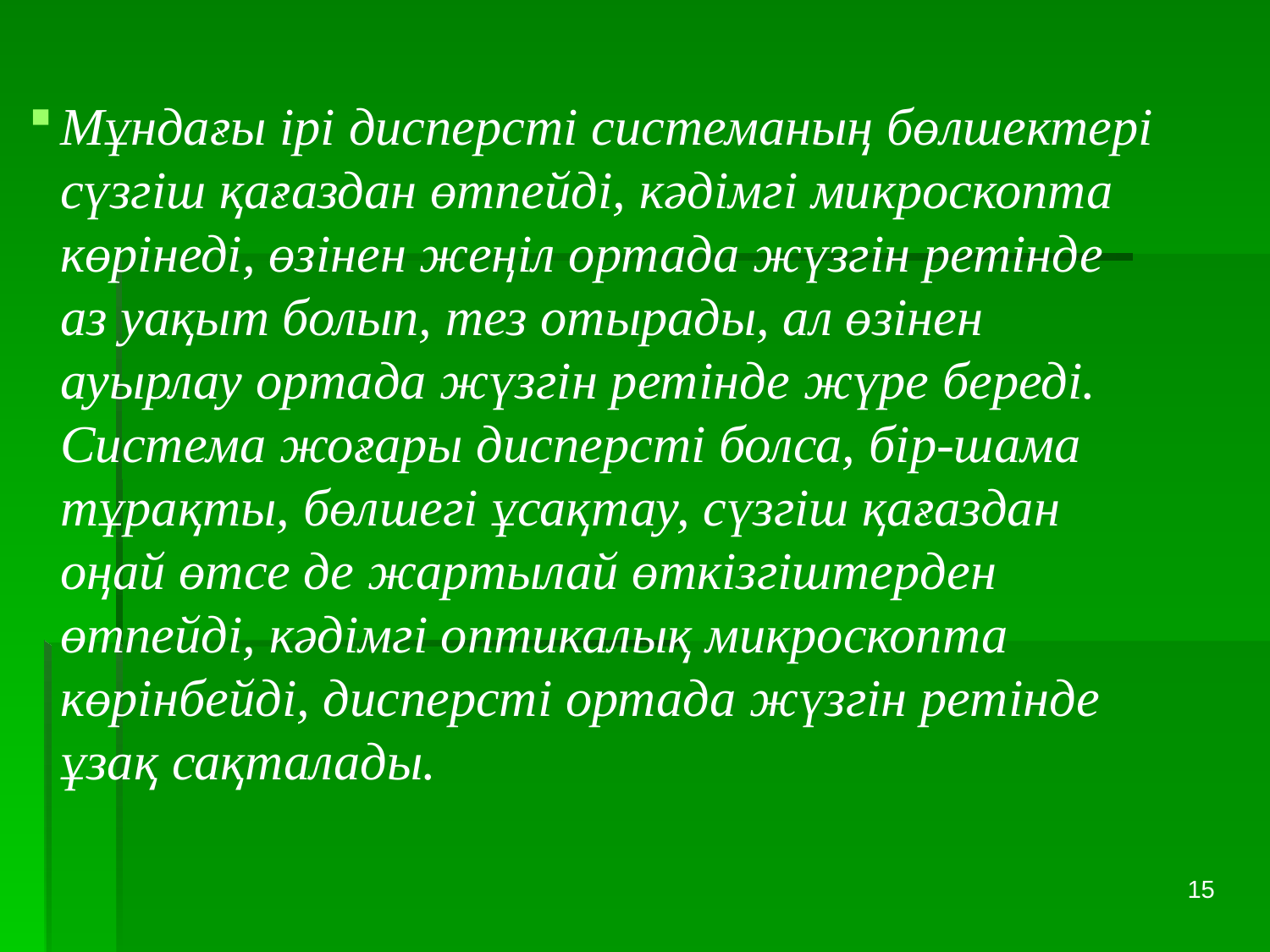

Мұндағы ірі дисперсті системаның бөлшектері сүзгіш қағаздан өтпейді, кәдімгі микроскопта көрінеді, өзінен жеңіл ортада жүзгін ретінде аз уақыт болып, тез отырады, ал өзінен ауырлау ортада жүзгін ретінде жүре береді. Система жоғары дисперсті болса, бір-шама тұрақты, бөлшегі ұсақтау, сүзгіш қағаздан оңай өтсе де жартылай өткізгіштерден өтпейді, кәдімгі оптикалық микроскопта көрінбейді, дисперсті ортада жүзгін ретінде ұзақ сақталады.

15